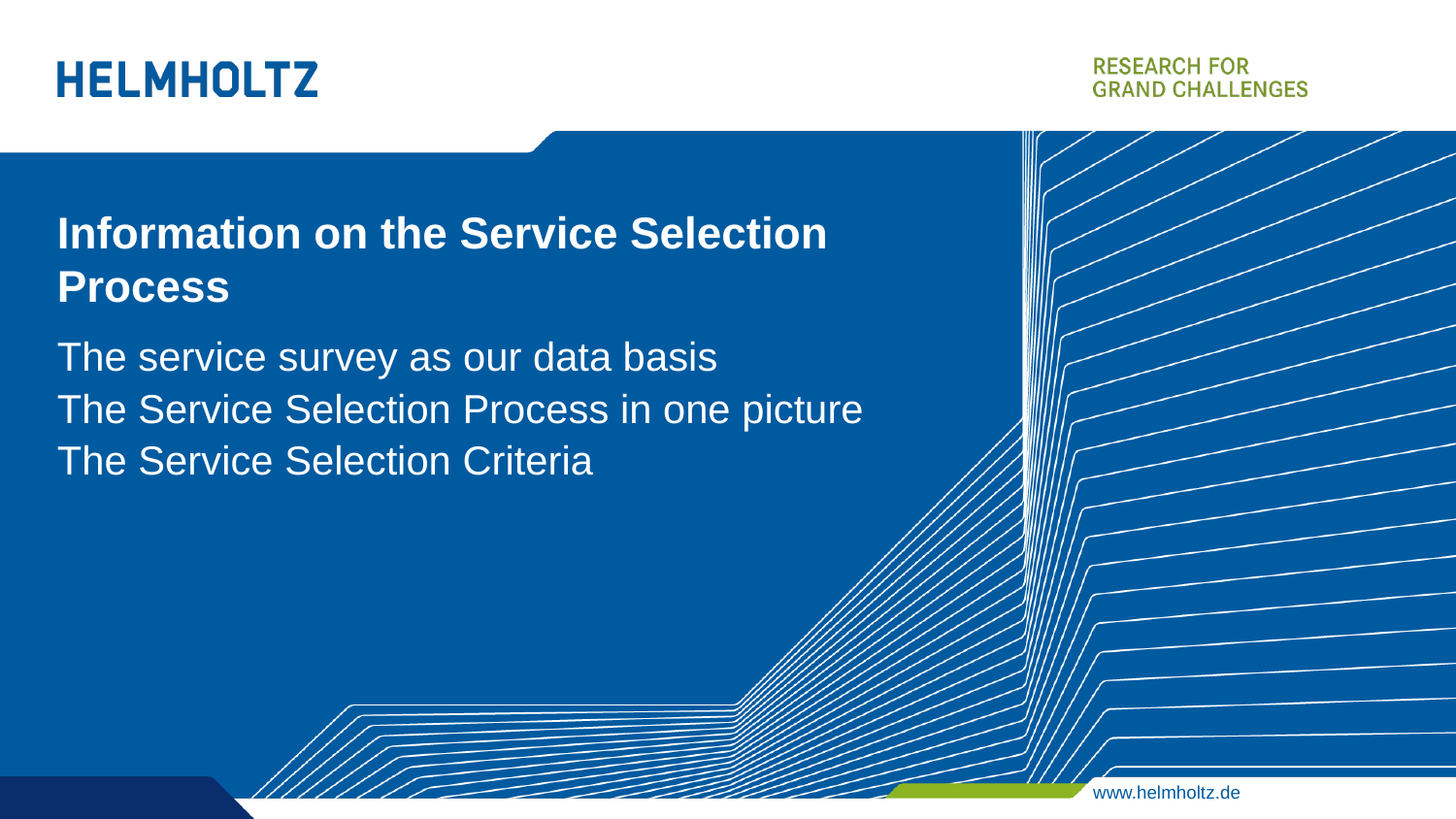

# Information on the Service Selection Process
The service survey as our data basis
The Service Selection Process in one picture
The Service Selection Criteria